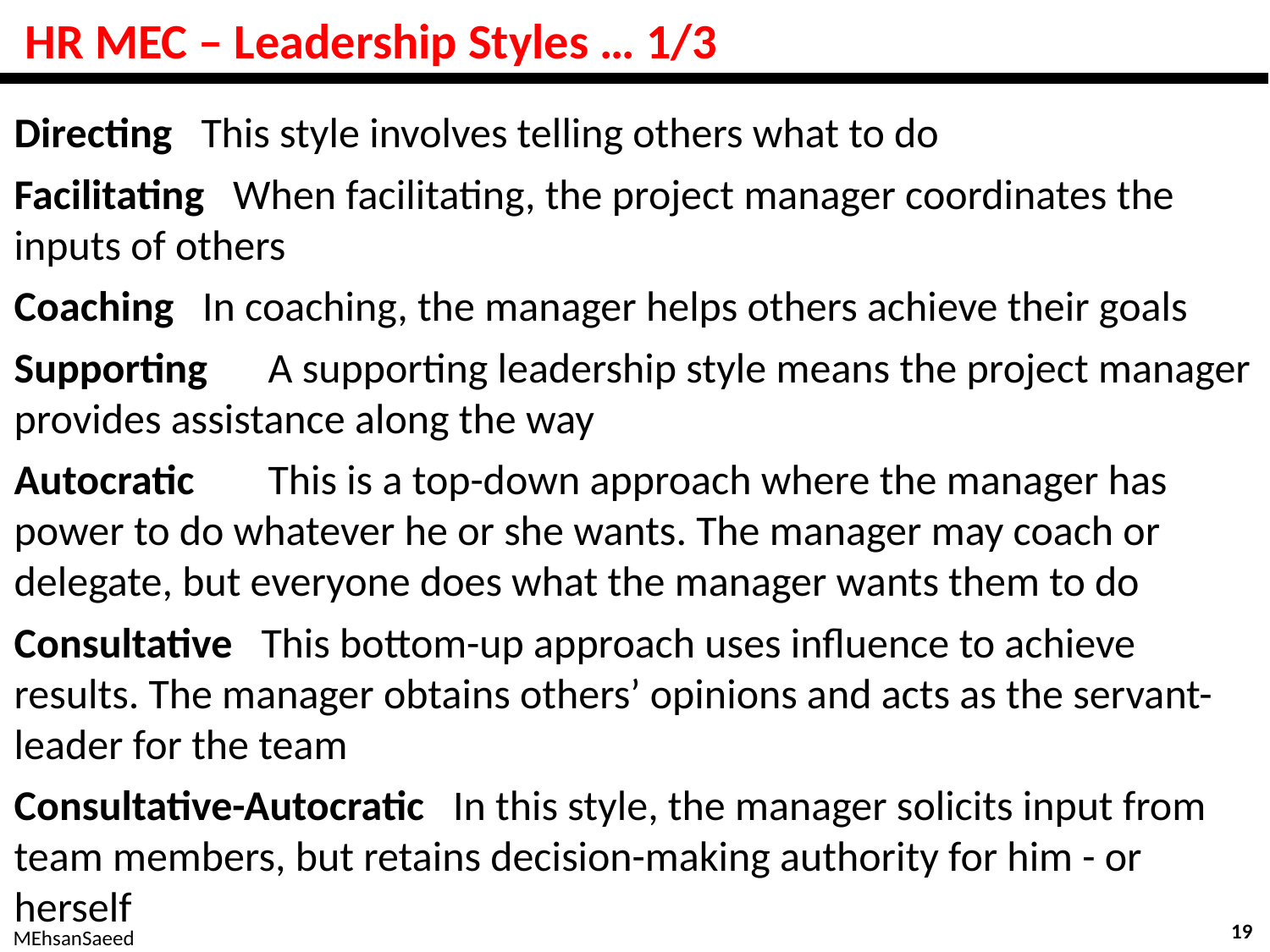

# HR MEC – Leadership Styles … 1/3
Directing   This style involves telling others what to do
Facilitating   When facilitating, the project manager coordinates the inputs of others
Coaching   In coaching, the manager helps others achieve their goals
Supporting	A supporting leadership style means the project manager provides assistance along the way
Autocratic	This is a top-down approach where the manager has power to do whatever he or she wants. The manager may coach or delegate, but everyone does what the manager wants them to do
Consultative   This bottom-up approach uses influence to achieve results. The manager obtains others’ opinions and acts as the servant-leader for the team
Consultative-Autocratic   In this style, the manager solicits input from team members, but retains decision-making authority for him - or herself
19
MEhsanSaeed